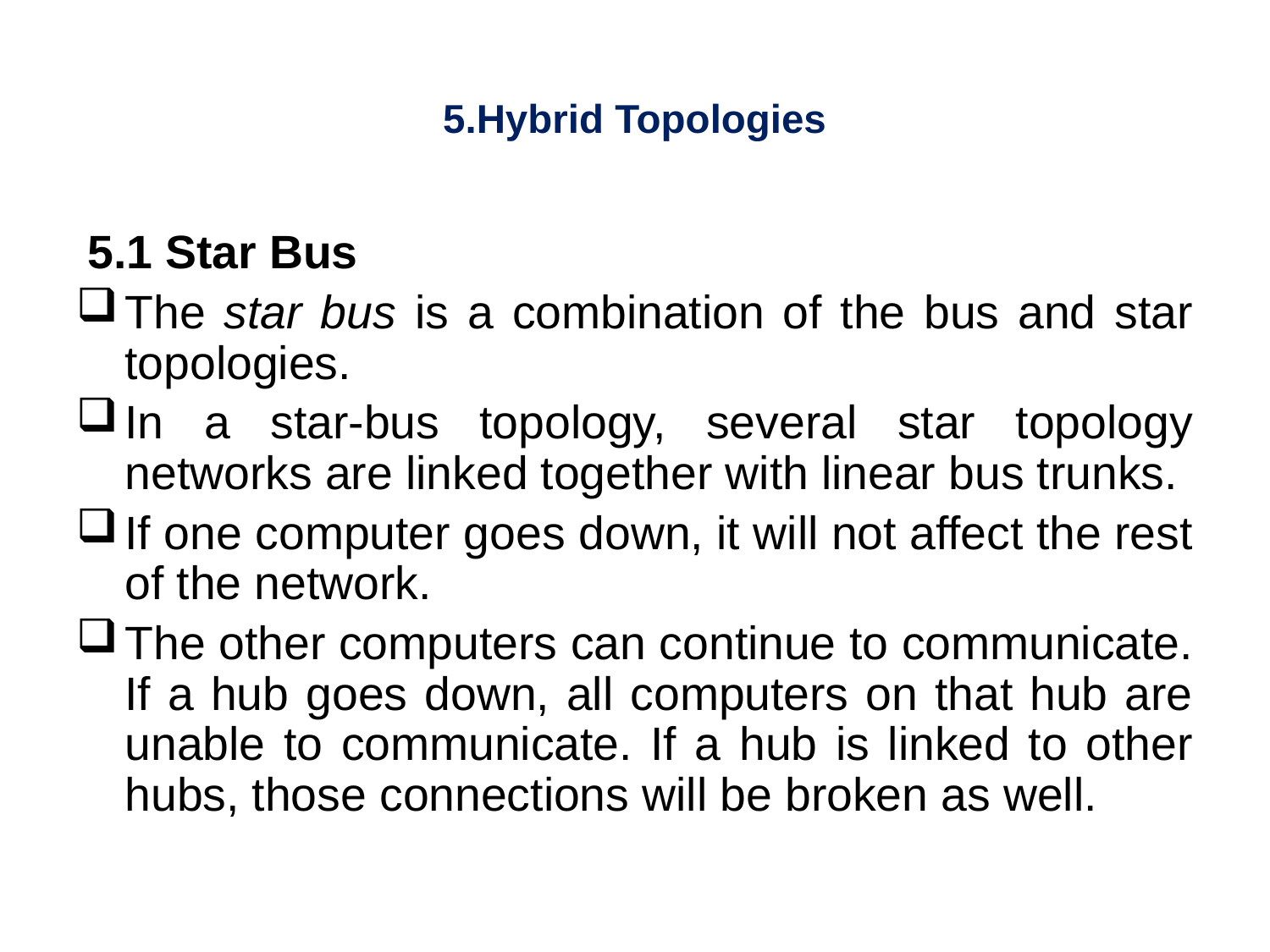

# 5.Hybrid Topologies
5.1 Star Bus
The star bus is a combination of the bus and star topologies.
In a star-bus topology, several star topology networks are linked together with linear bus trunks.
If one computer goes down, it will not affect the rest of the network.
The other computers can continue to communicate. If a hub goes down, all computers on that hub are unable to communicate. If a hub is linked to other hubs, those connections will be broken as well.